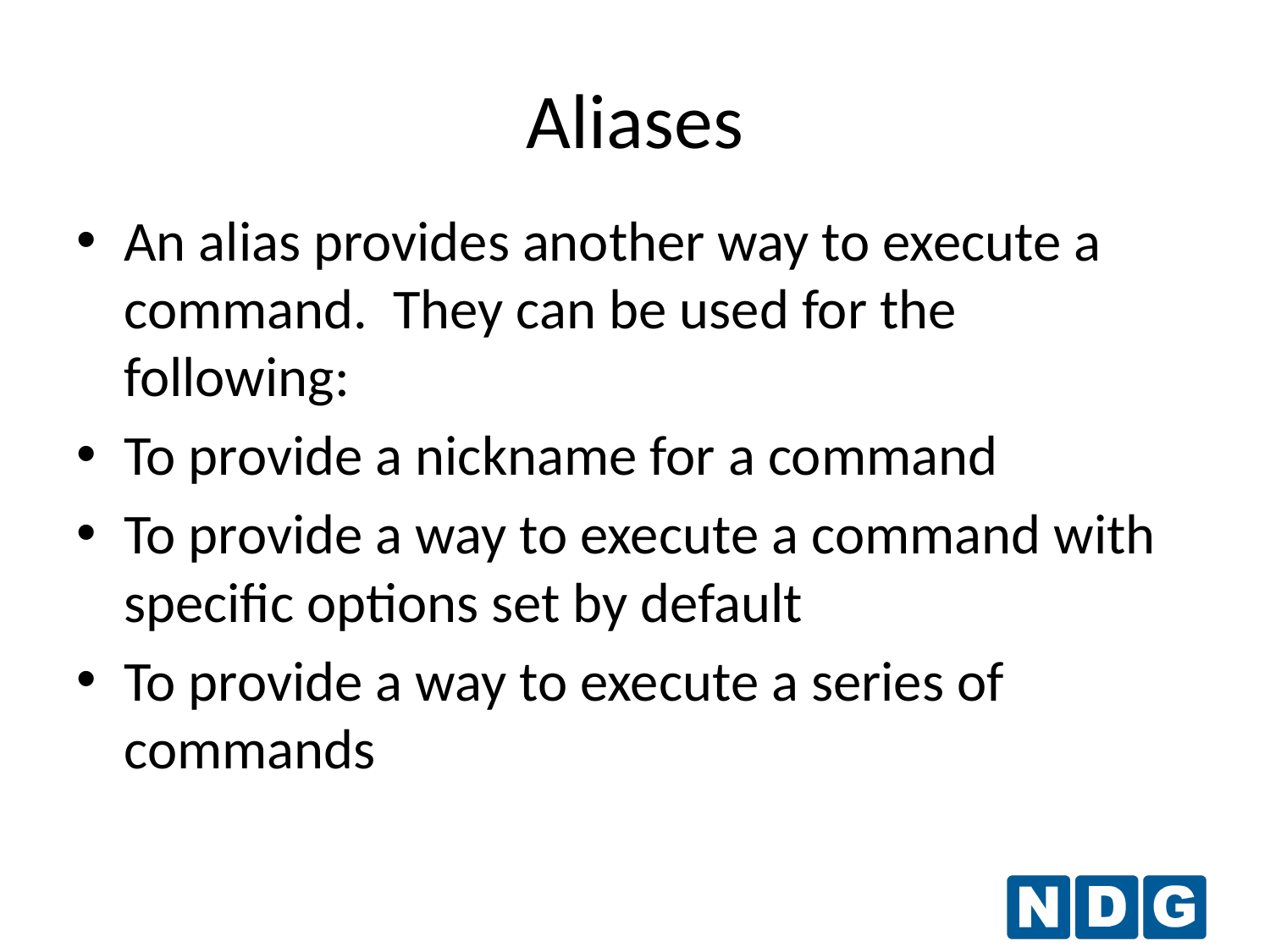

Aliases
An alias provides another way to execute a command.  They can be used for the following:
To provide a nickname for a command
To provide a way to execute a command with specific options set by default
To provide a way to execute a series of commands